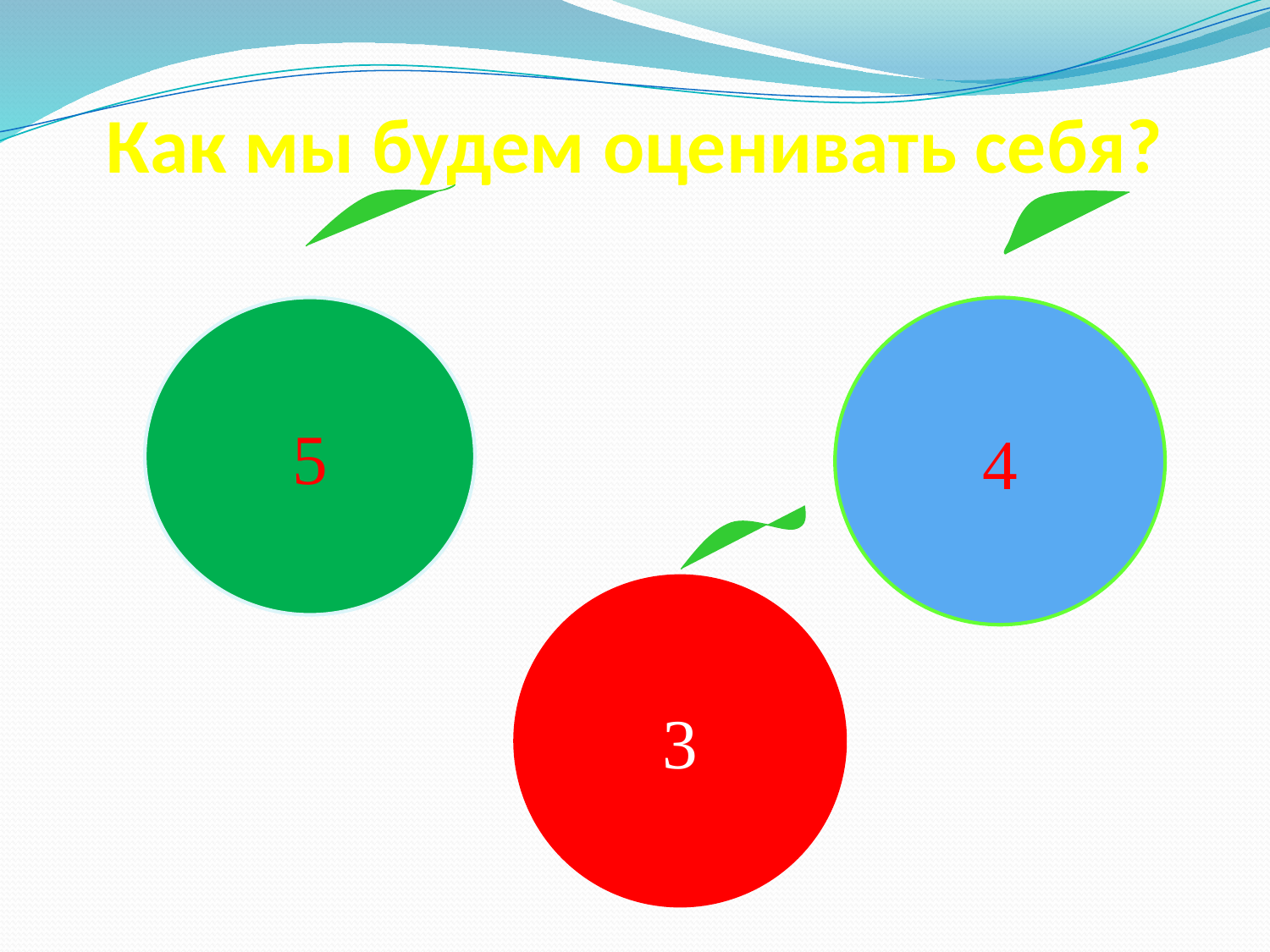

Как мы будем оценивать себя?

5
4

3